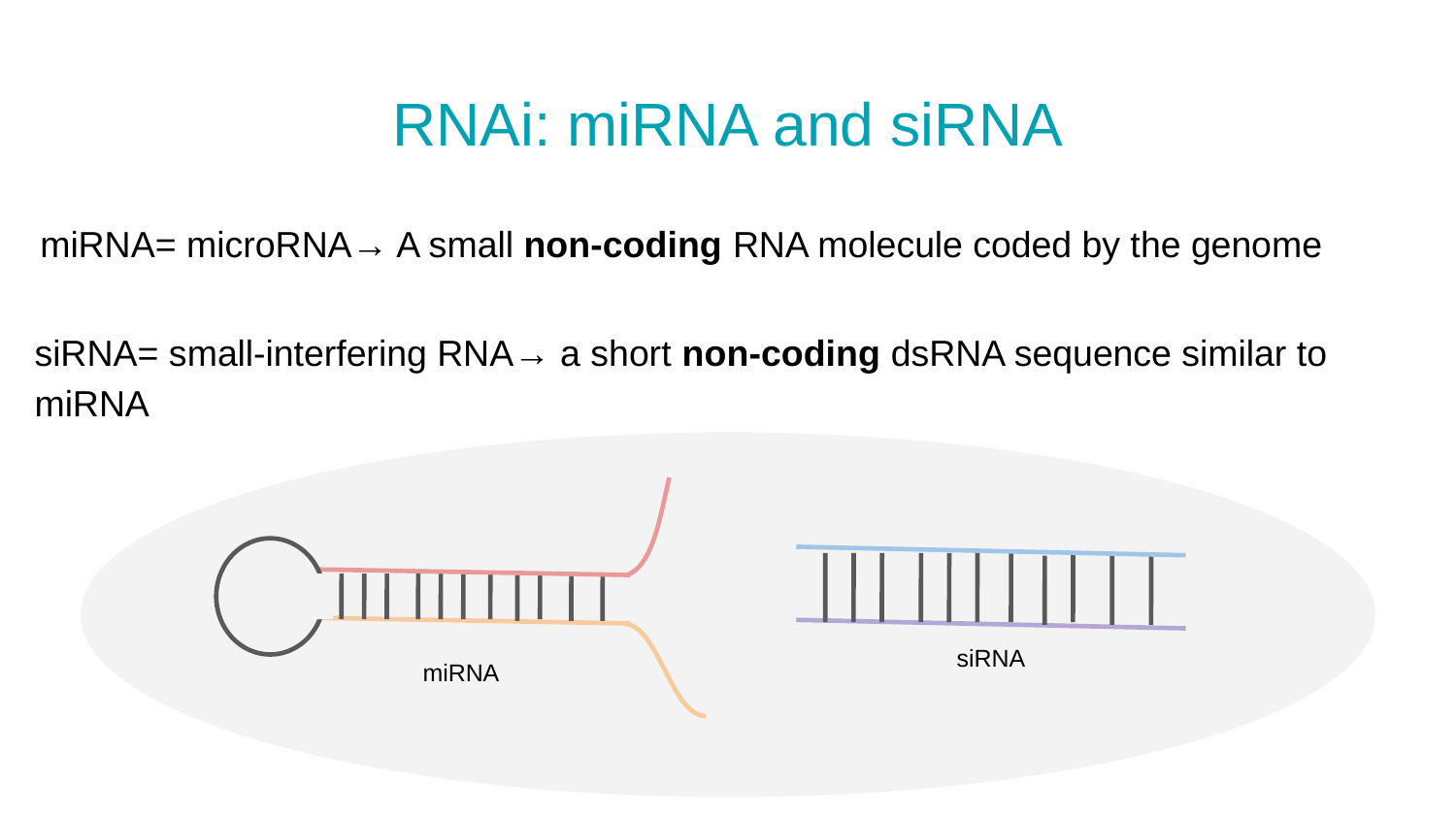

# RNAi: miRNA and siRNA
miRNA= microRNA→ A small non-coding RNA molecule coded by the genome
siRNA= small-interfering RNA→ a short non-coding dsRNA sequence similar to miRNA

siRNA
miRNA